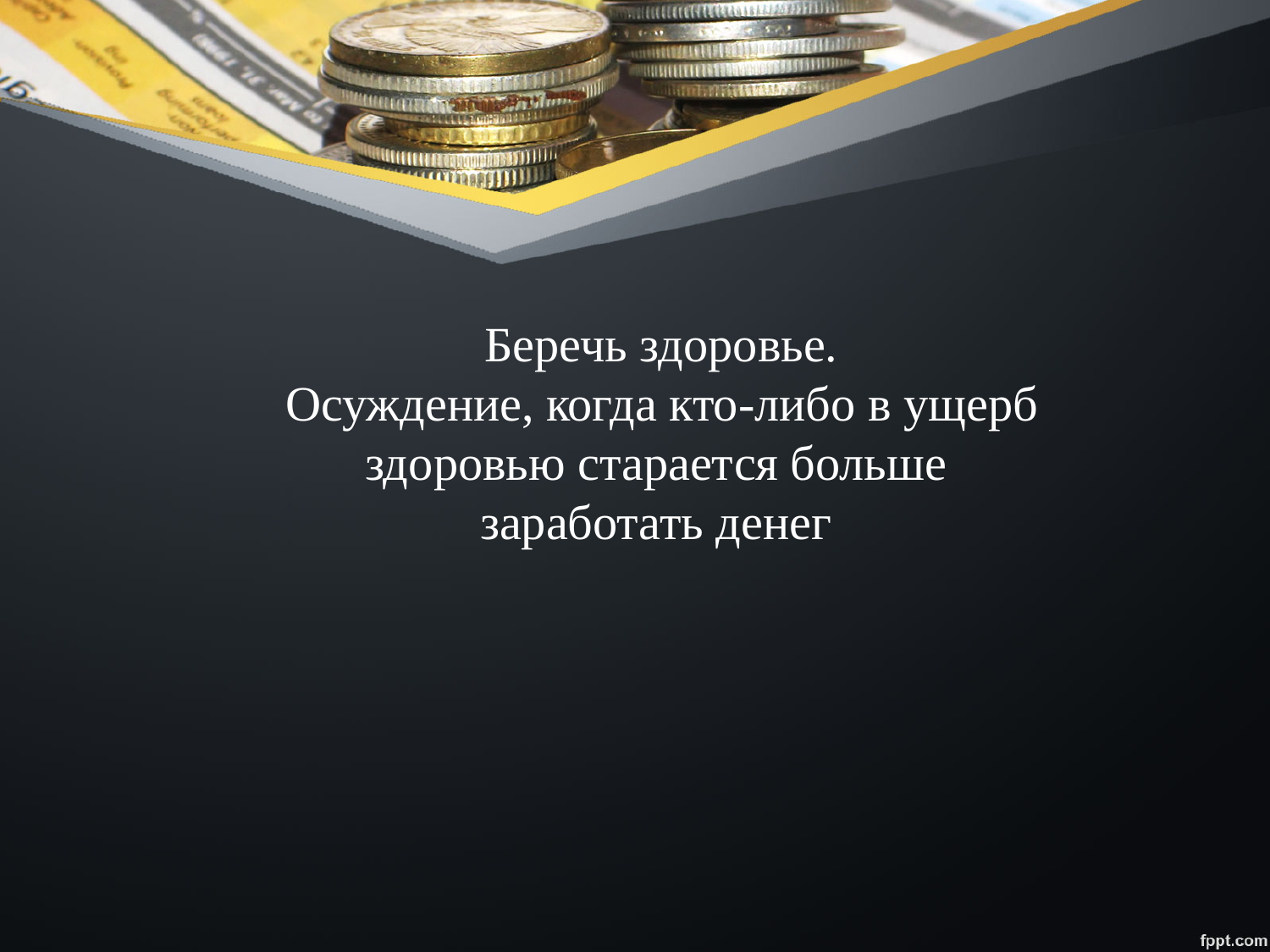

Беречь здоровье.
 Осуждение, когда кто-либо в ущерб
здоровью старается больше заработать денег